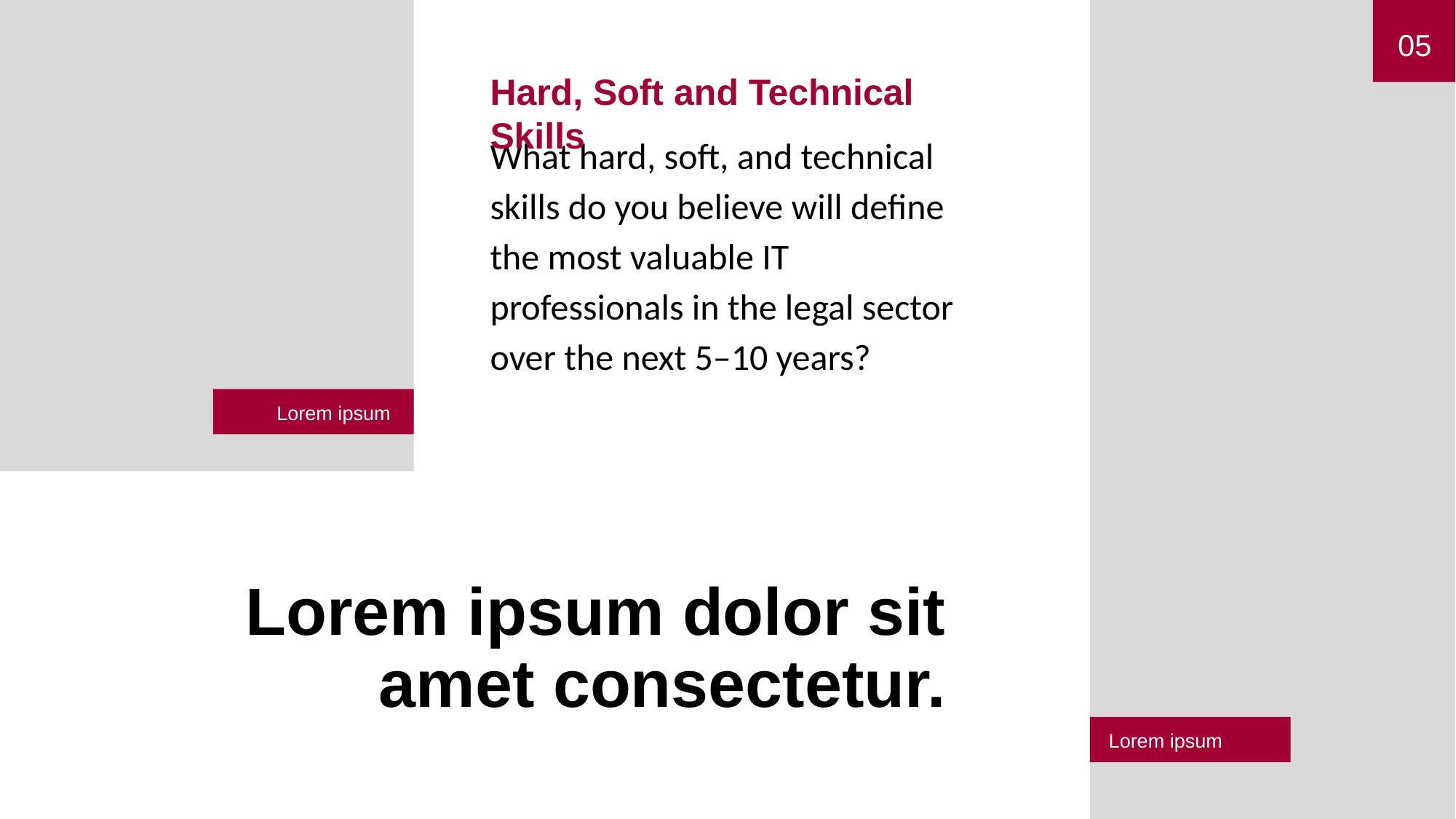

05
Hard, Soft and Technical Skills
What hard, soft, and technical skills do you believe will define the most valuable IT professionals in the legal sector over the next 5–10 years?

Lorem ipsum
Lorem ipsum dolor sit amet consectetur.

Lorem ipsum